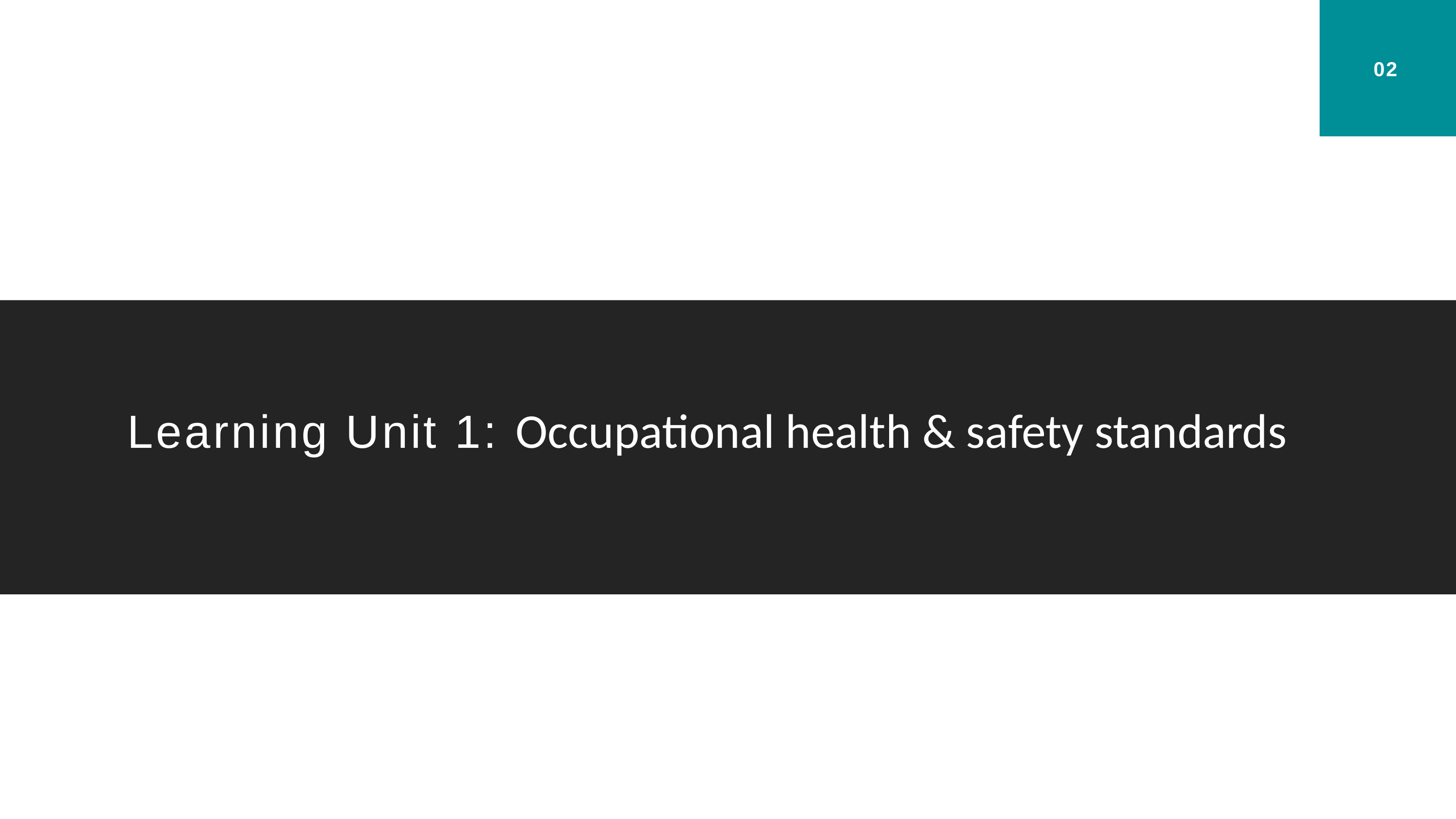

02

Learning Unit 1: Occupational health & safety standards